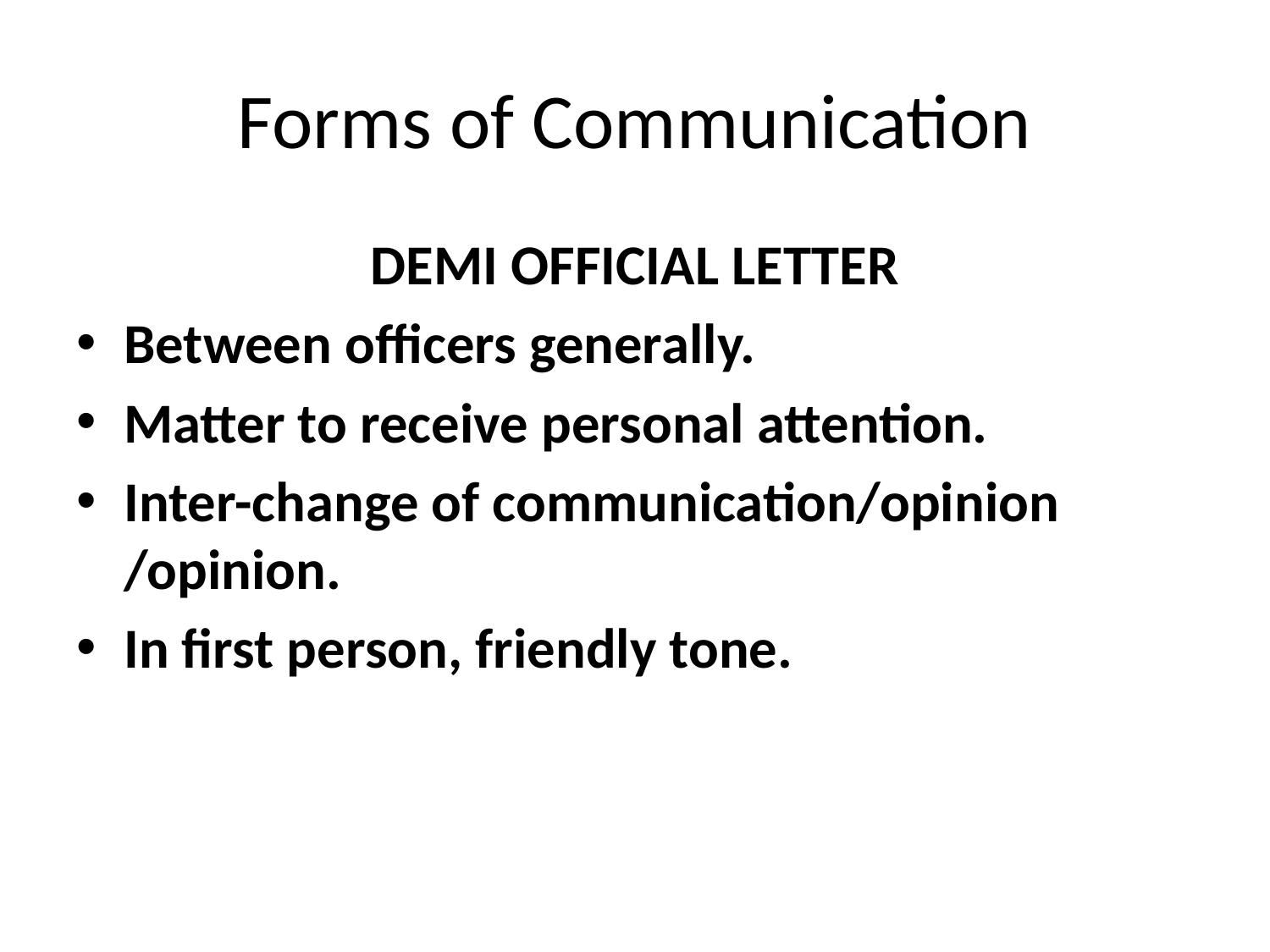

# Forms of Communication
DEMI OFFICIAL LETTER
Between officers generally.
Matter to receive personal attention.
Inter-change of communication/opinion /opinion.
In first person, friendly tone.